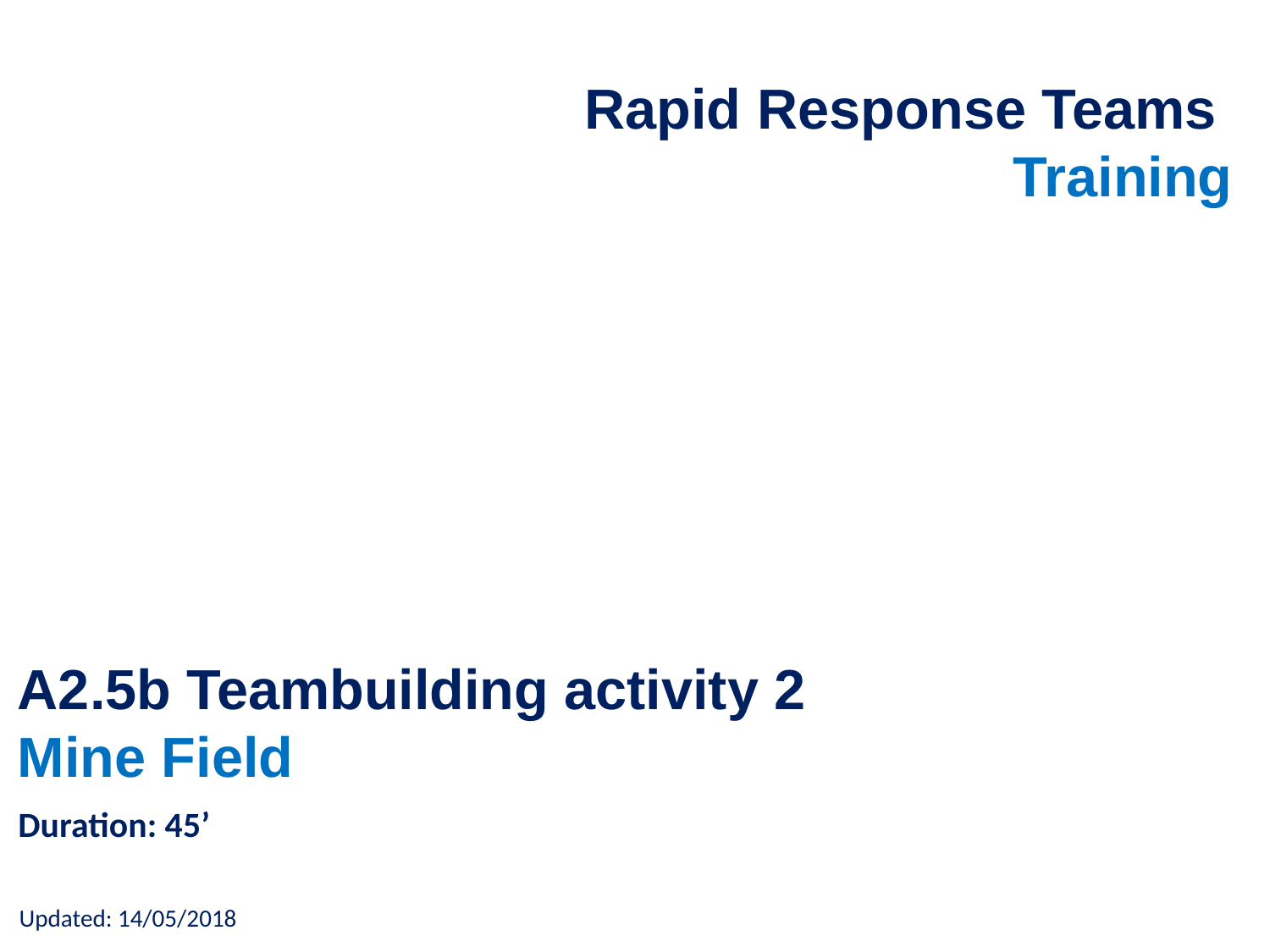

Rapid Response Teams
Training
# A2.5b Teambuilding activity 2 Mine Field
Duration: 45’
Updated: 14/05/2018